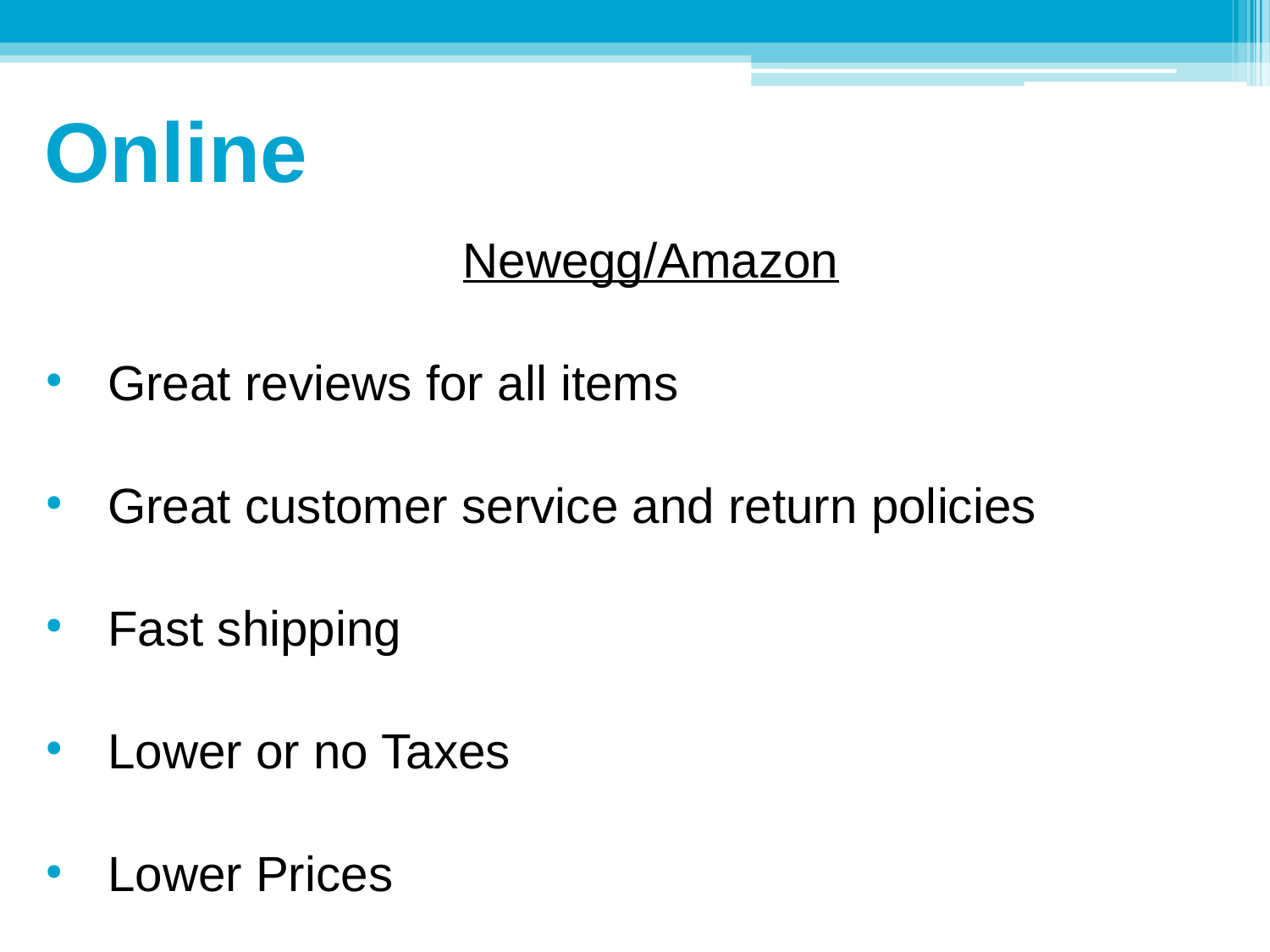

# Online
Newegg/Amazon

Great reviews for all items

Great customer service and return policies

Fast shipping

Lower or no Taxes

Lower Prices